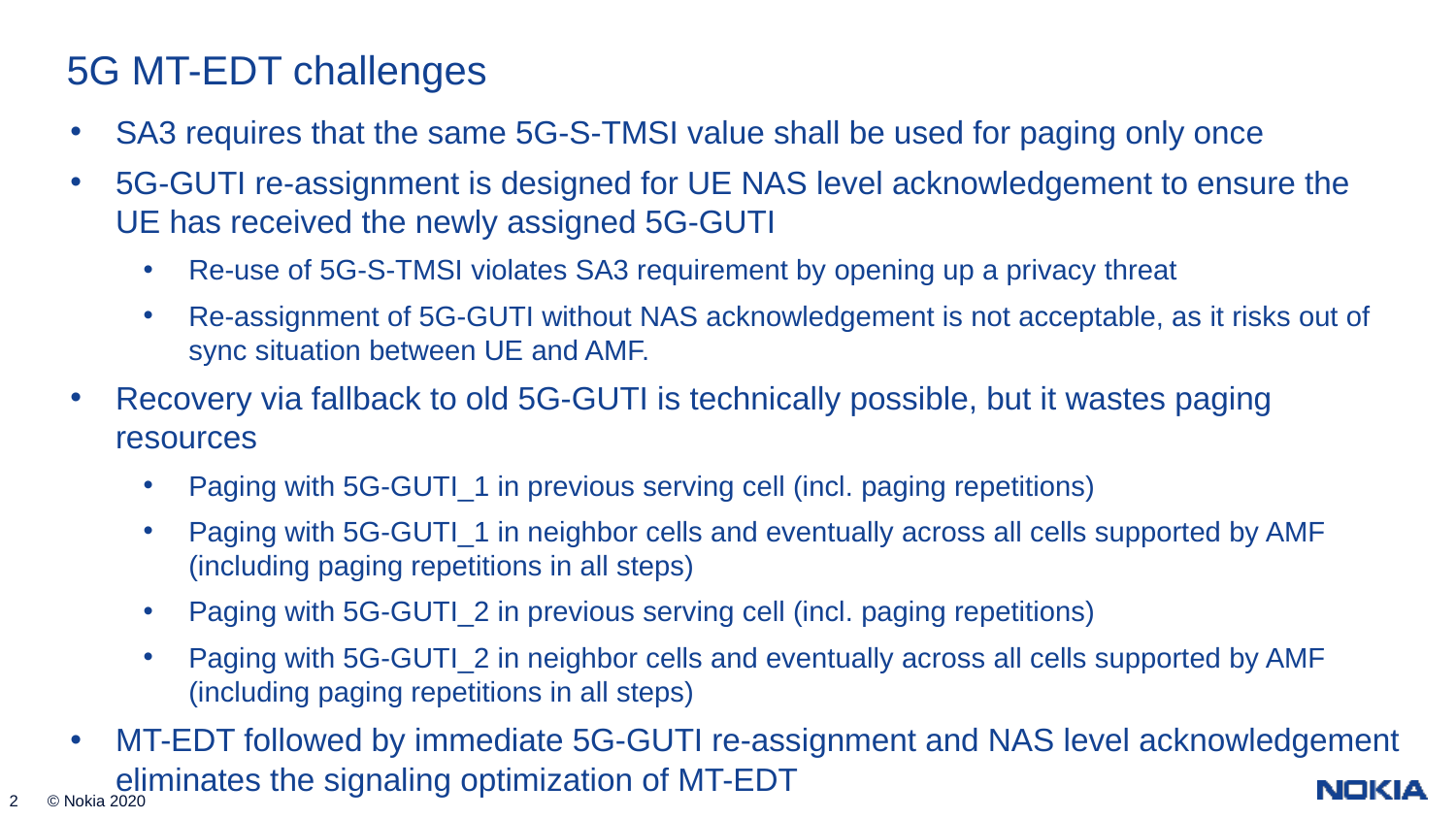

# 5G MT-EDT challenges
SA3 requires that the same 5G-S-TMSI value shall be used for paging only once
5G-GUTI re-assignment is designed for UE NAS level acknowledgement to ensure the UE has received the newly assigned 5G-GUTI
Re-use of 5G-S-TMSI violates SA3 requirement by opening up a privacy threat
Re-assignment of 5G-GUTI without NAS acknowledgement is not acceptable, as it risks out of sync situation between UE and AMF.
Recovery via fallback to old 5G-GUTI is technically possible, but it wastes paging resources
Paging with 5G-GUTI_1 in previous serving cell (incl. paging repetitions)
Paging with 5G-GUTI_1 in neighbor cells and eventually across all cells supported by AMF (including paging repetitions in all steps)
Paging with 5G-GUTI_2 in previous serving cell (incl. paging repetitions)
Paging with 5G-GUTI_2 in neighbor cells and eventually across all cells supported by AMF (including paging repetitions in all steps)
MT-EDT followed by immediate 5G-GUTI re-assignment and NAS level acknowledgement eliminates the signaling optimization of MT-EDT